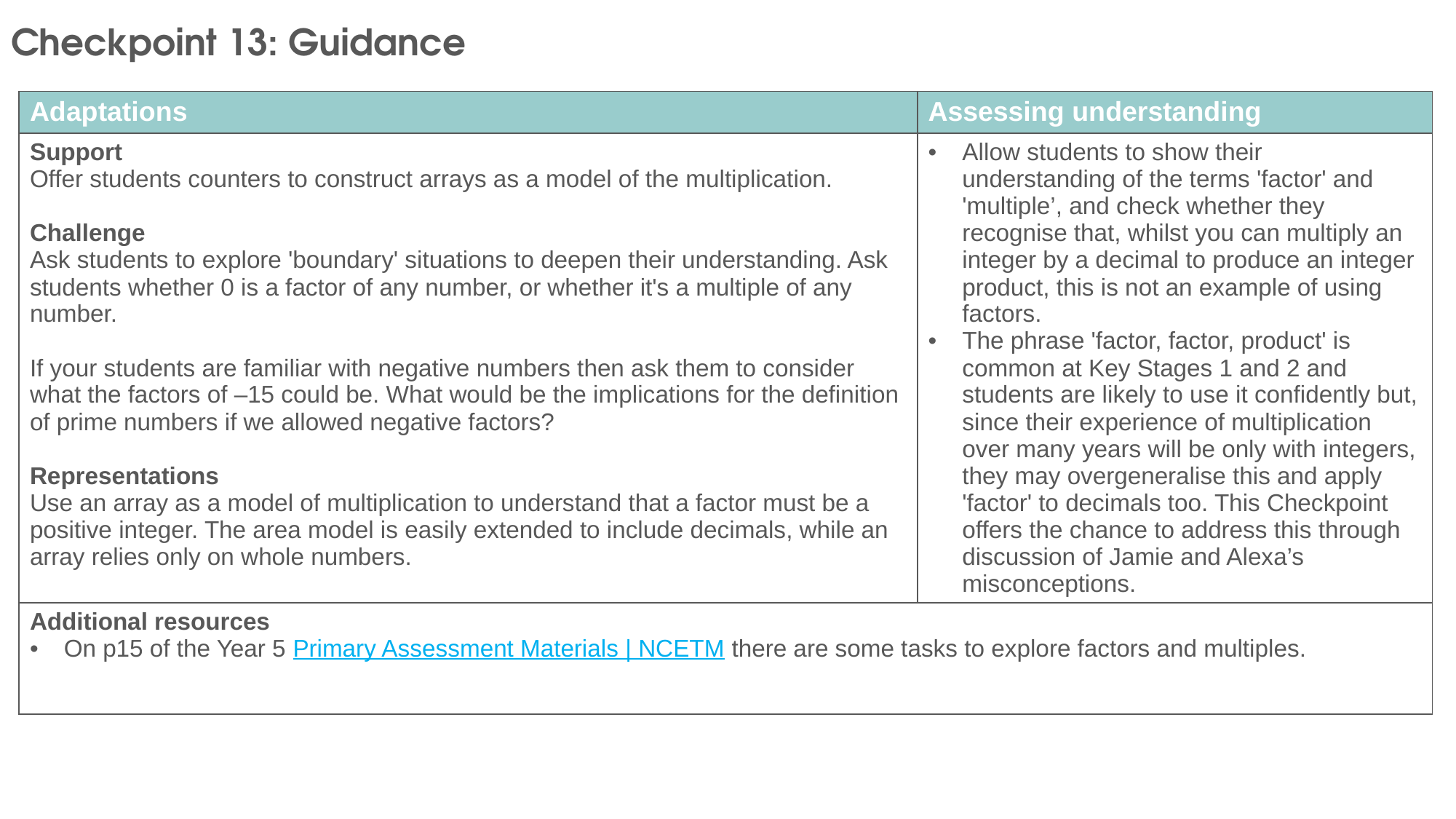

Checkpoint 13: Guidance
| Adaptations | Assessing understanding |
| --- | --- |
| Support Offer students counters to construct arrays as a model of the multiplication. Challenge Ask students to explore 'boundary' situations to deepen their understanding. Ask students whether 0 is a factor of any number, or whether it's a multiple of any number. If your students are familiar with negative numbers then ask them to consider what the factors of –15 could be. What would be the implications for the definition of prime numbers if we allowed negative factors? Representations Use an array as a model of multiplication to understand that a factor must be a positive integer. The area model is easily extended to include decimals, while an array relies only on whole numbers. | Allow students to show their understanding of the terms 'factor' and 'multiple’, and check whether they recognise that, whilst you can multiply an integer by a decimal to produce an integer product, this is not an example of using factors. The phrase 'factor, factor, product' is common at Key Stages 1 and 2 and students are likely to use it confidently but, since their experience of multiplication over many years will be only with integers, they may overgeneralise this and apply 'factor' to decimals too. This Checkpoint offers the chance to address this through discussion of Jamie and Alexa’s misconceptions. |
| Additional resources On p15 of the Year 5 Primary Assessment Materials | NCETM there are some tasks to explore factors and multiples. |  |